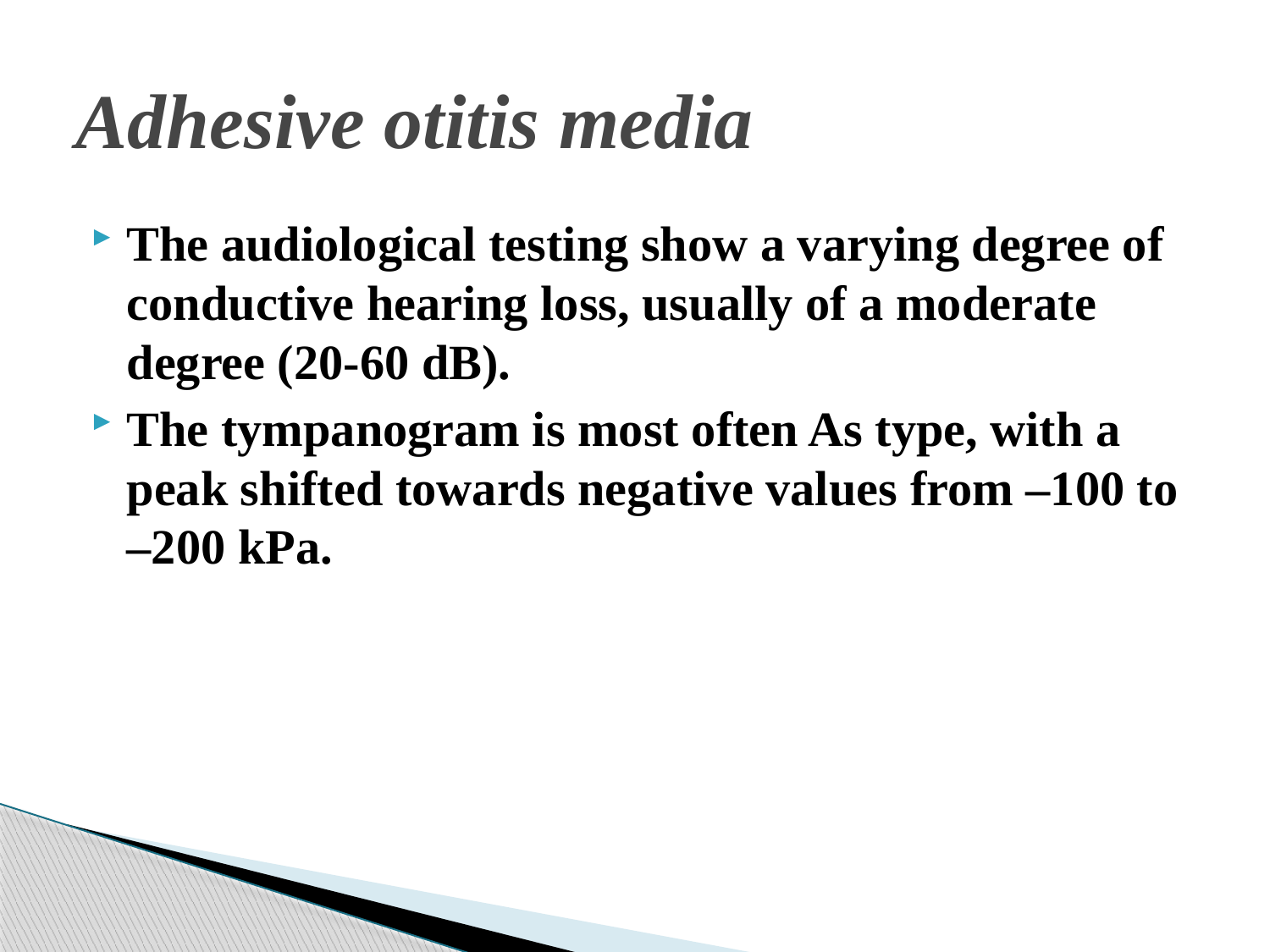

# Adhesive otitis media
The audiological testing show a varying degree of conductive hearing loss, usually of a moderate degree (20-60 dB).
The tympanogram is most often As type, with a peak shifted towards negative values ​​from –100 to –200 kPa.